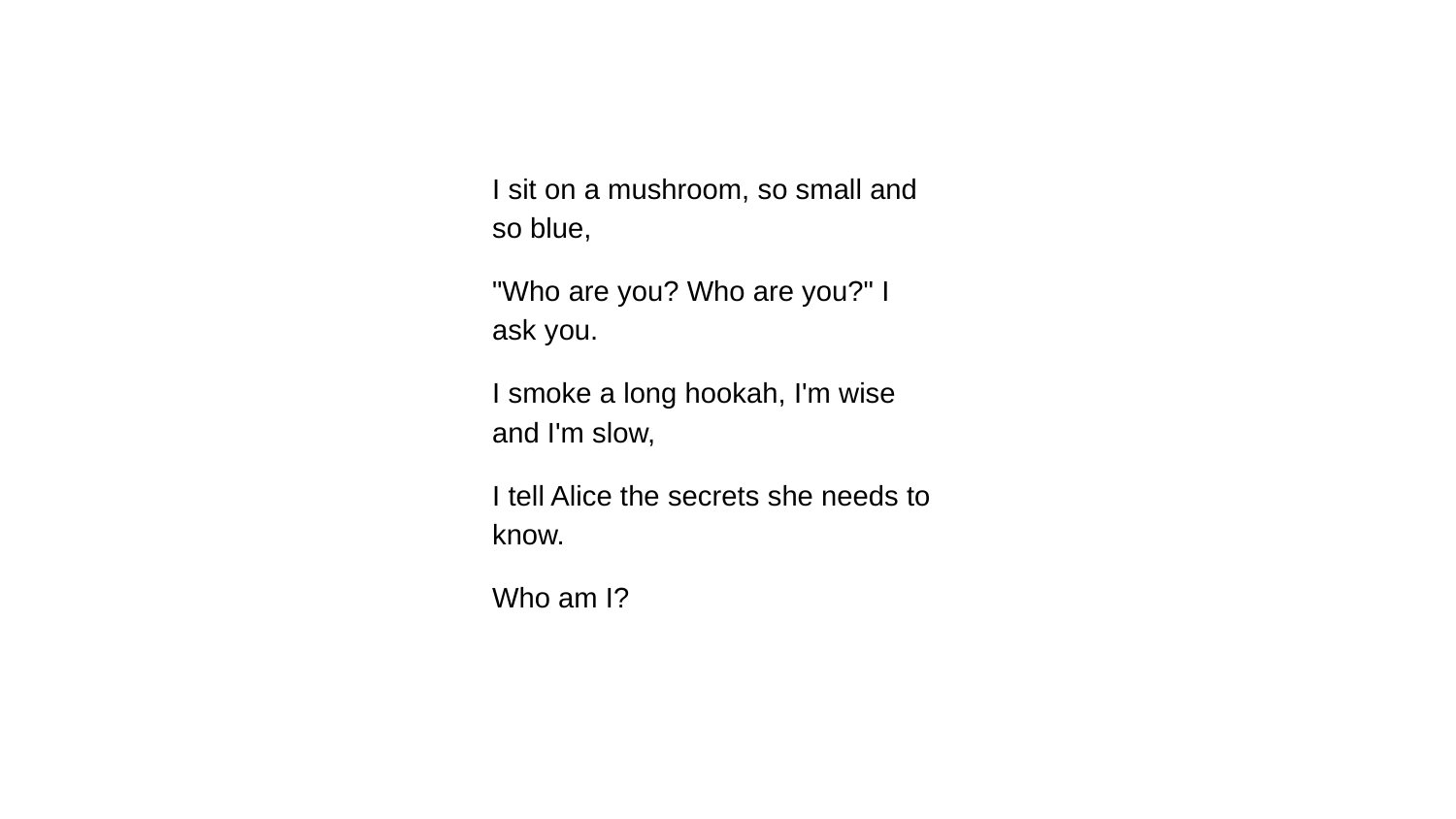

I sit on a mushroom, so small and so blue,
"Who are you? Who are you?" I ask you.
I smoke a long hookah, I'm wise and I'm slow,
I tell Alice the secrets she needs to know.
Who am I?